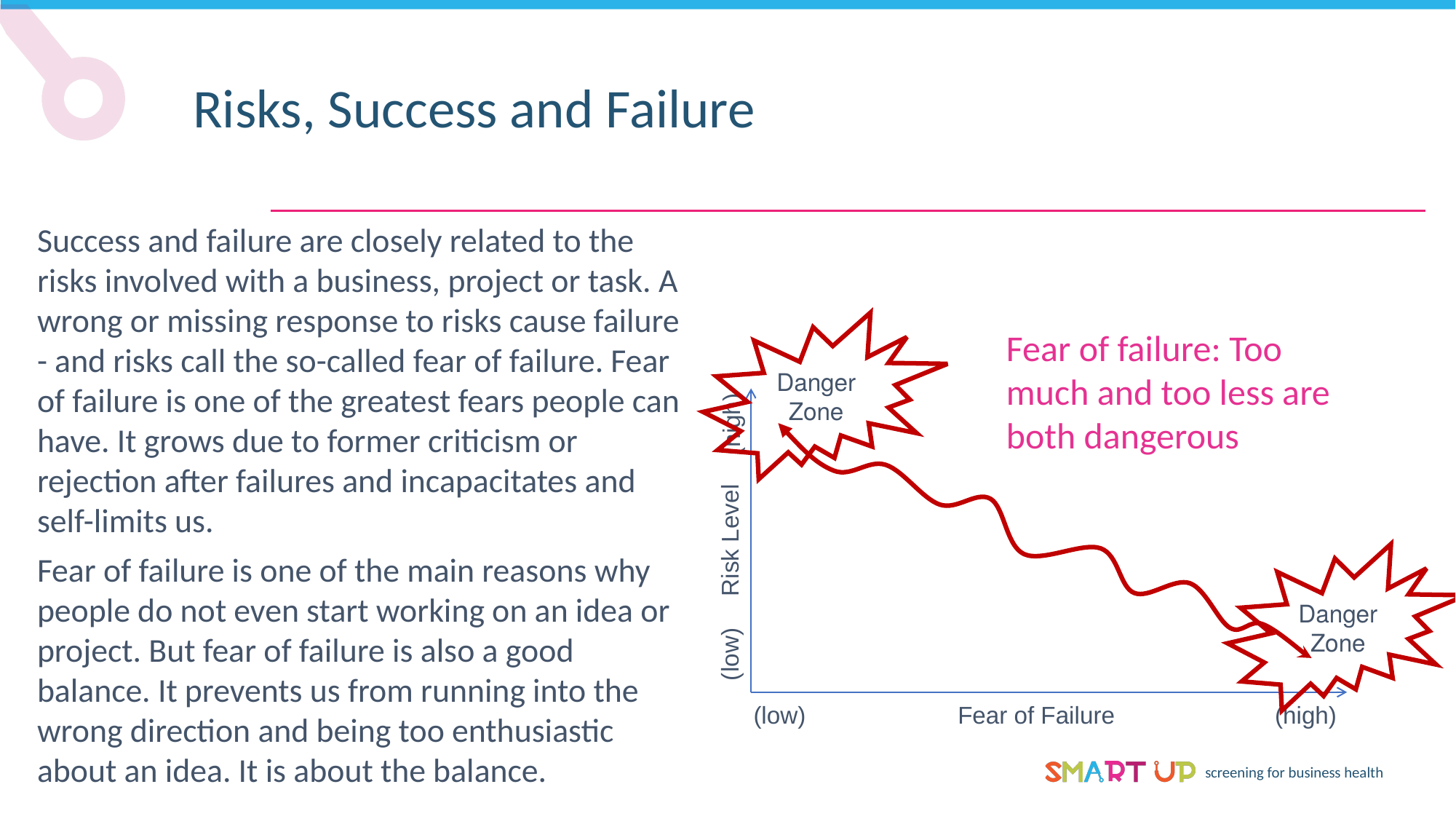

Risks, Success and Failure
Success and failure are closely related to the risks involved with a business, project or task. A wrong or missing response to risks cause failure - and risks call the so-called fear of failure. Fear of failure is one of the greatest fears people can have. It grows due to former criticism or rejection after failures and incapacitates and self-limits us.
Fear of failure is one of the main reasons why people do not even start working on an idea or project. But fear of failure is also a good balance. It prevents us from running into the wrong direction and being too enthusiastic about an idea. It is about the balance.
Danger
Zone
(high)

Risk Level
Danger
Zone
(low)
(low)
Fear of Failure
(high)
Fear of failure: Too much and too less are both dangerous